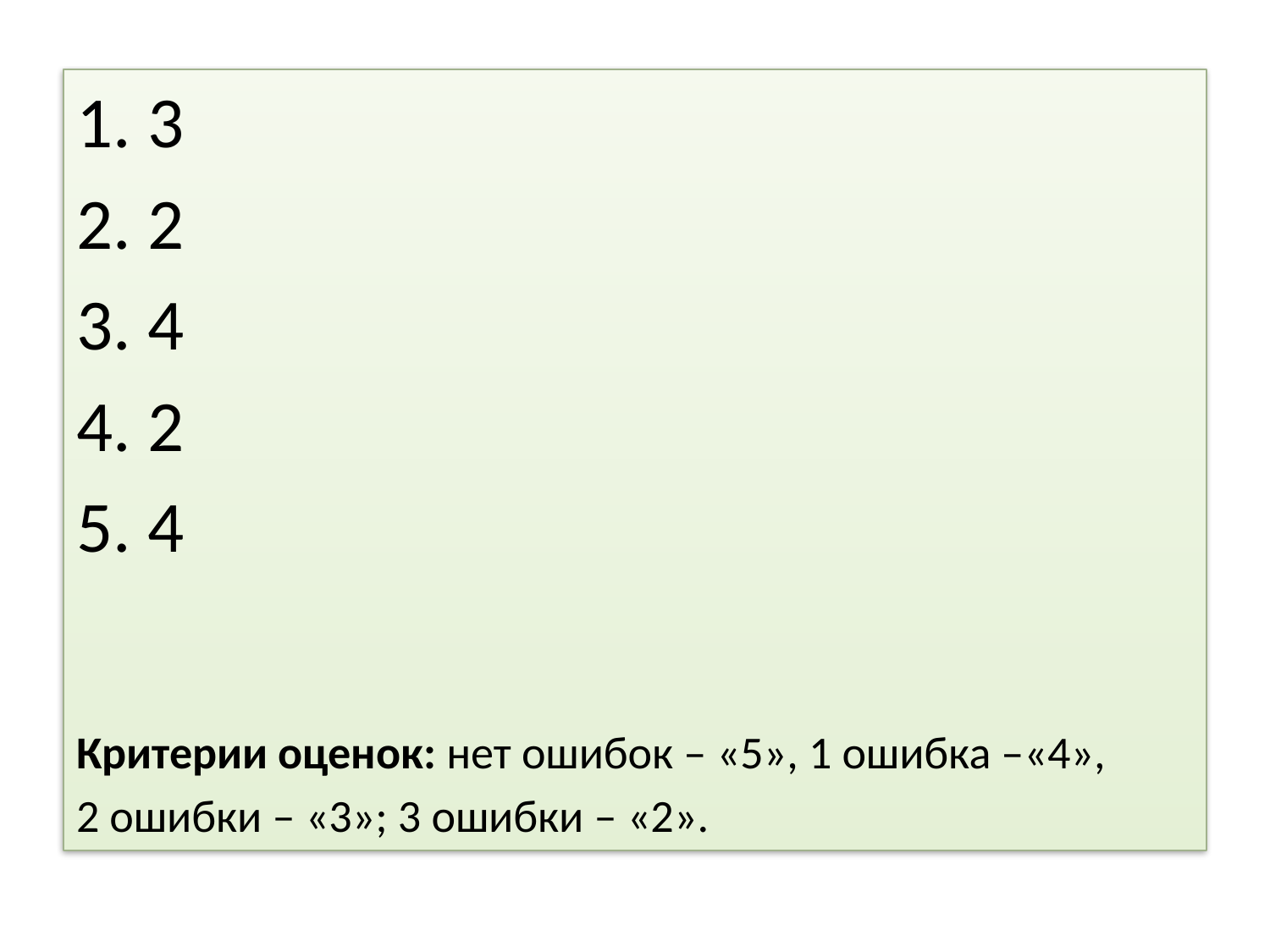

3
2
4
2
4

Критерии оценок: нет ошибок – «5», 1 ошибка –«4»,
2 ошибки – «3»; 3 ошибки – «2».